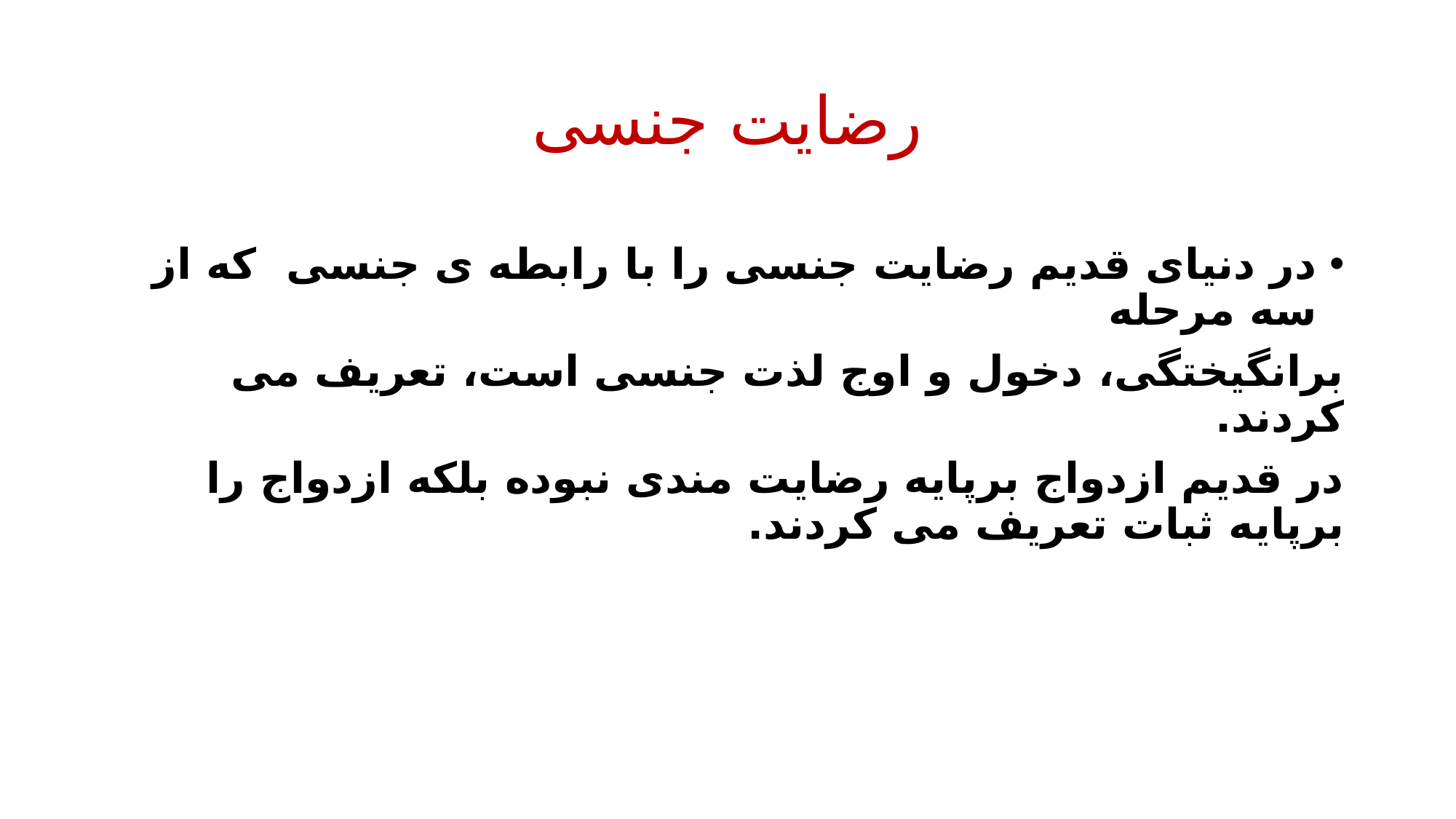

# رضایت جنسی
در دنیای قدیم رضایت جنسی را با رابطه ی جنسی  که از سه مرحله
برانگیختگی، دخول و اوج لذت جنسی است، تعریف می کردند.
در قدیم ازدواج برپایه رضایت مندی نبوده بلکه ازدواج را برپایه ثبات تعریف می کردند.